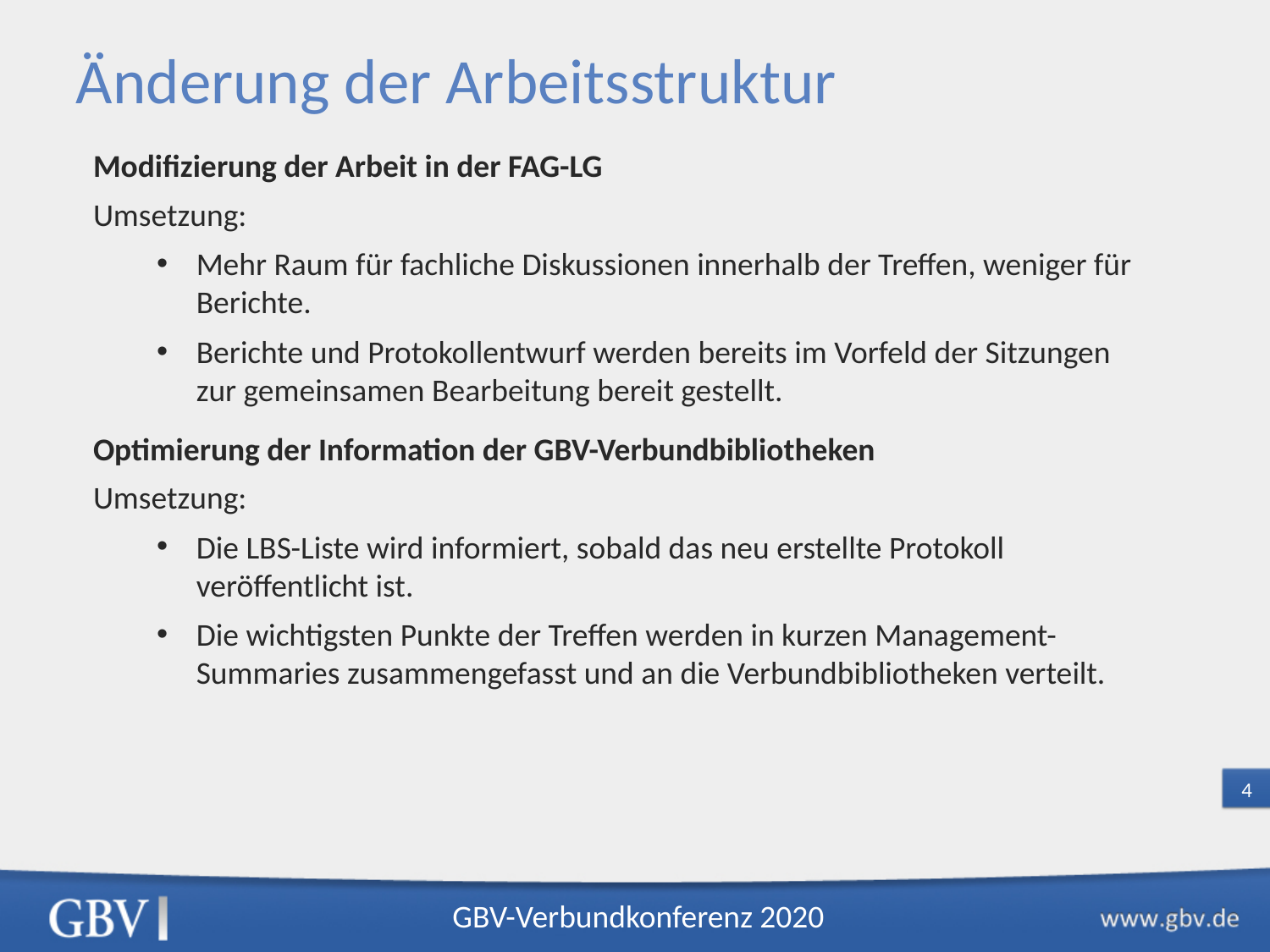

Änderung der Arbeitsstruktur
Modifizierung der Arbeit in der FAG-LG
Umsetzung:
Mehr Raum für fachliche Diskussionen innerhalb der Treffen, weniger für Berichte.
Berichte und Protokollentwurf werden bereits im Vorfeld der Sitzungen zur gemeinsamen Bearbeitung bereit gestellt.
Optimierung der Information der GBV-Verbundbibliotheken
Umsetzung:
Die LBS-Liste wird informiert, sobald das neu erstellte Protokoll veröffentlicht ist.
Die wichtigsten Punkte der Treffen werden in kurzen Management-Summaries zusammengefasst und an die Verbundbibliotheken verteilt.

4
 GBV-Verbundkonferenz 2020